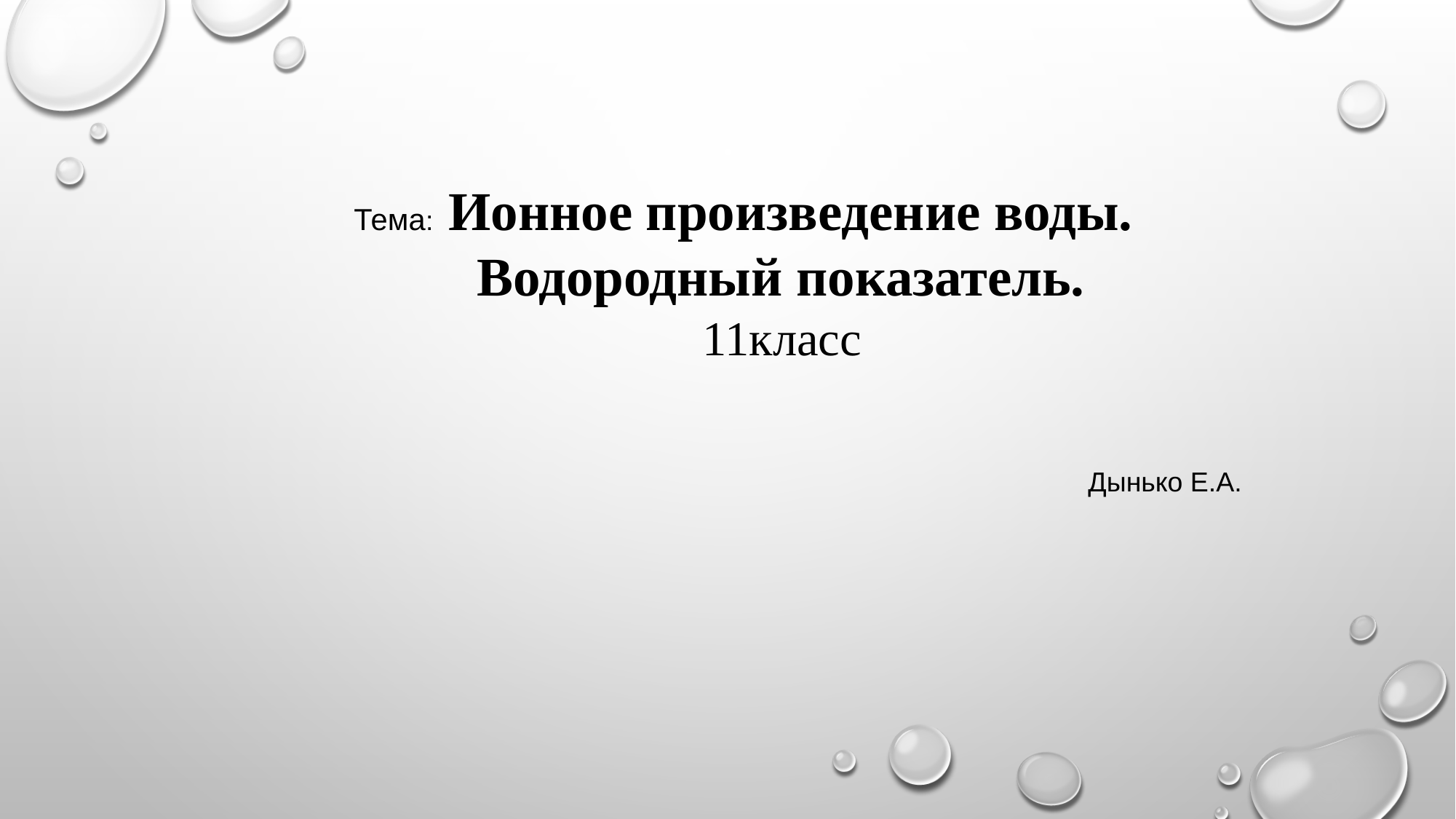

Тема:  Ионное произведение воды.
         Водородный показатель.
11класс
Дынько Е.А.